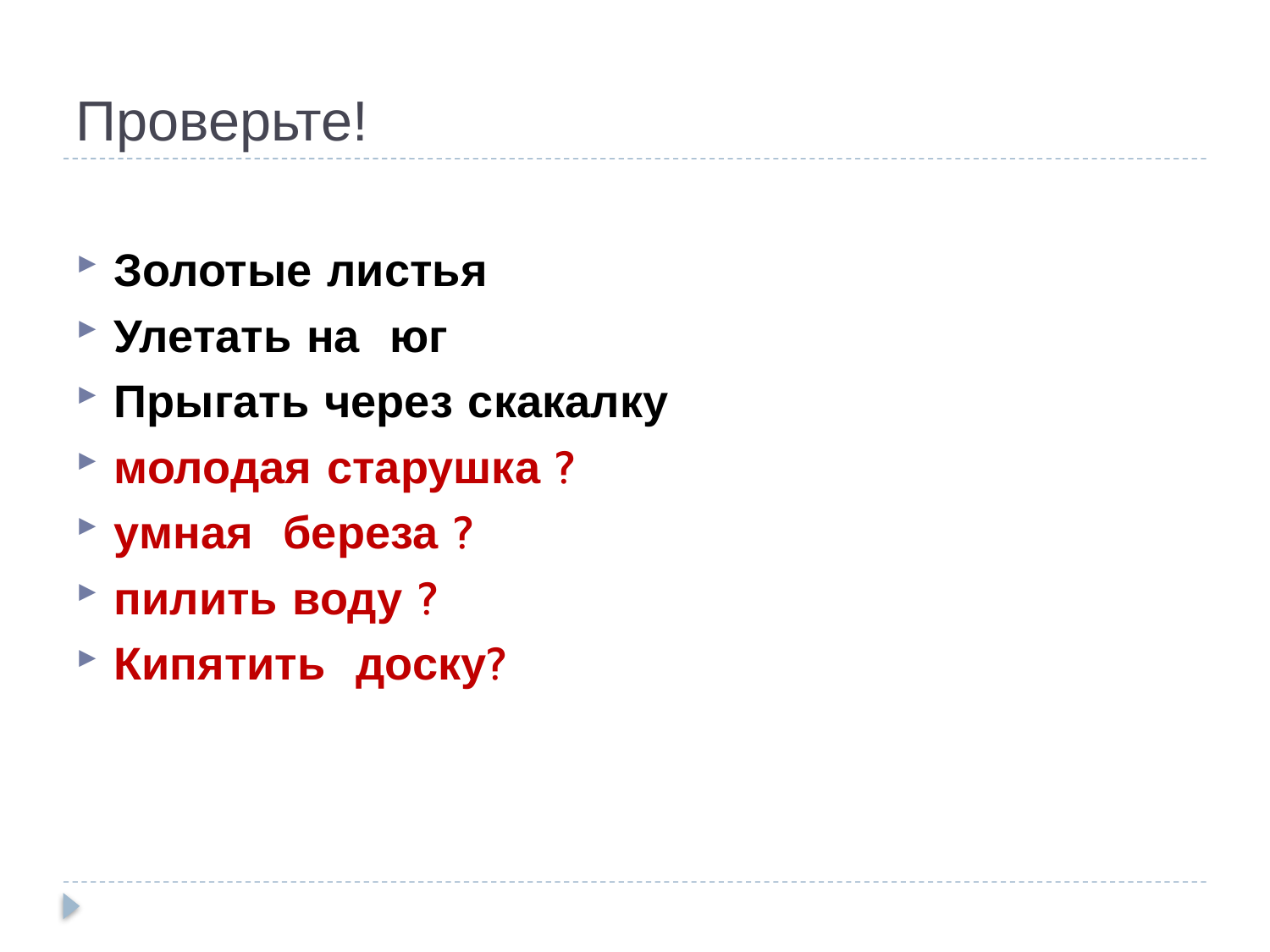

# Проверьте!

Золотые листья
Улетать на  юг
Прыгать через скакалку
молодая старушка ?
умная  береза ?
пилить воду ?
Кипятить  доску?